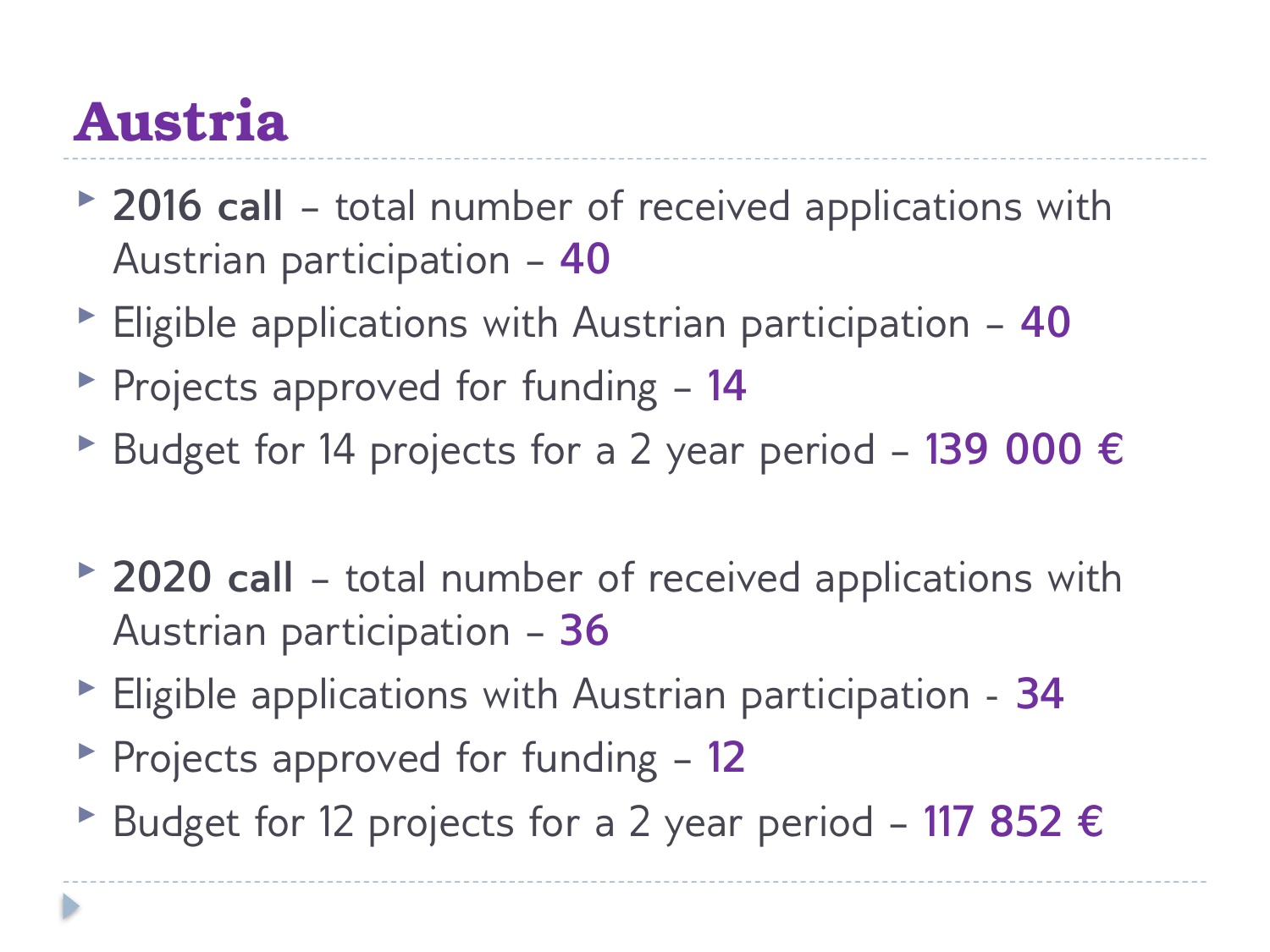

# Austria
2016 call – total number of received applications with Austrian participation – 40
Eligible applications with Austrian participation – 40
Projects approved for funding – 14
Budget for 14 projects for a 2 year period – 139 000 €

2020 call – total number of received applications with Austrian participation – 36
Eligible applications with Austrian participation - 34
Projects approved for funding – 12
Budget for 12 projects for a 2 year period – 117 852 €